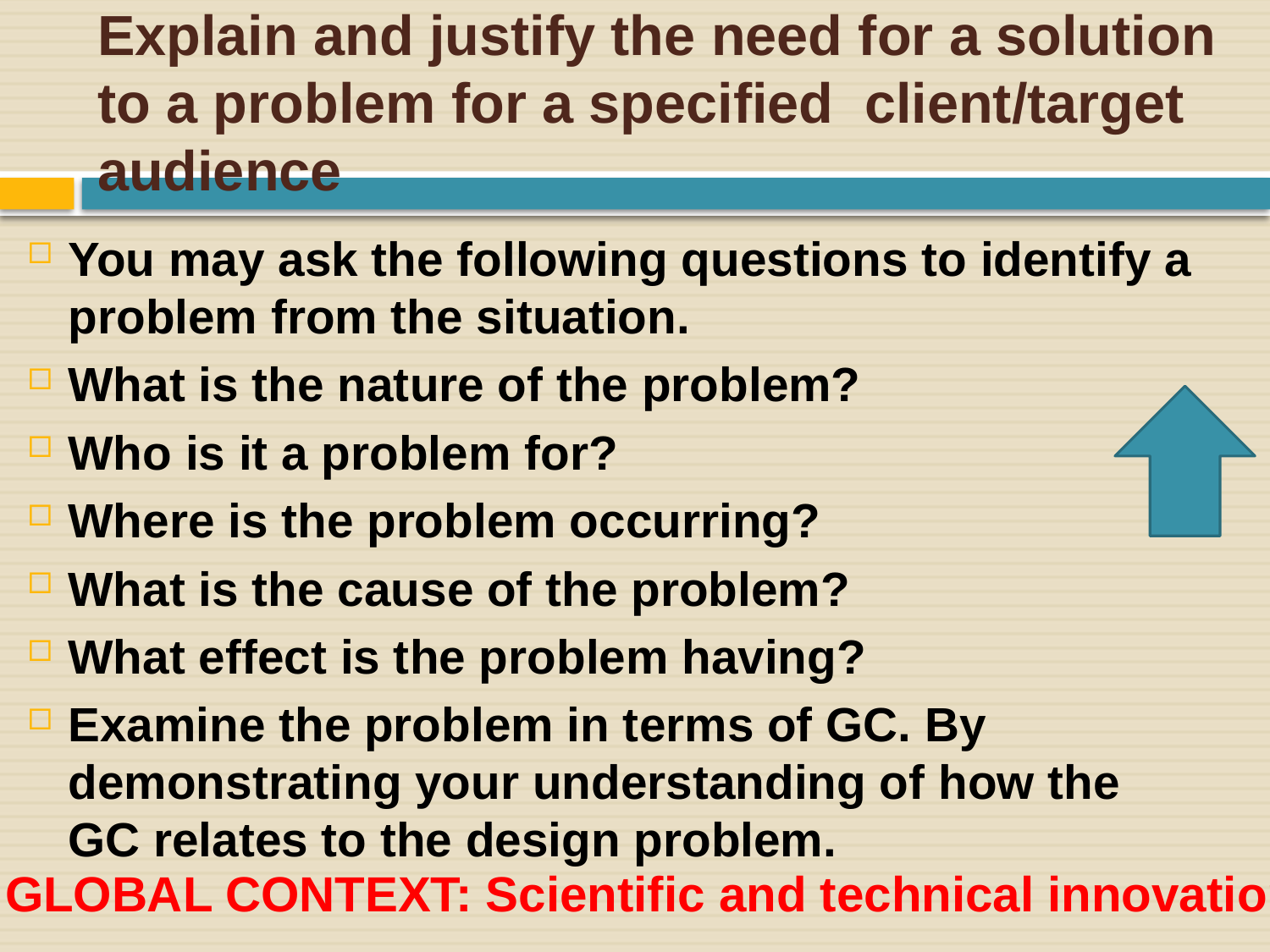

# Explain and justify the need for a solution to a problem for a specified  client/target audience
You may ask the following questions to identify a problem from the situation.
What is the nature of the problem?
Who is it a problem for?
Where is the problem occurring?
What is the cause of the problem?
What effect is the problem having?
Examine the problem in terms of GC. By demonstrating your understanding of how the GC relates to the design problem.

GLOBAL CONTEXT: Scientific and technical innovation